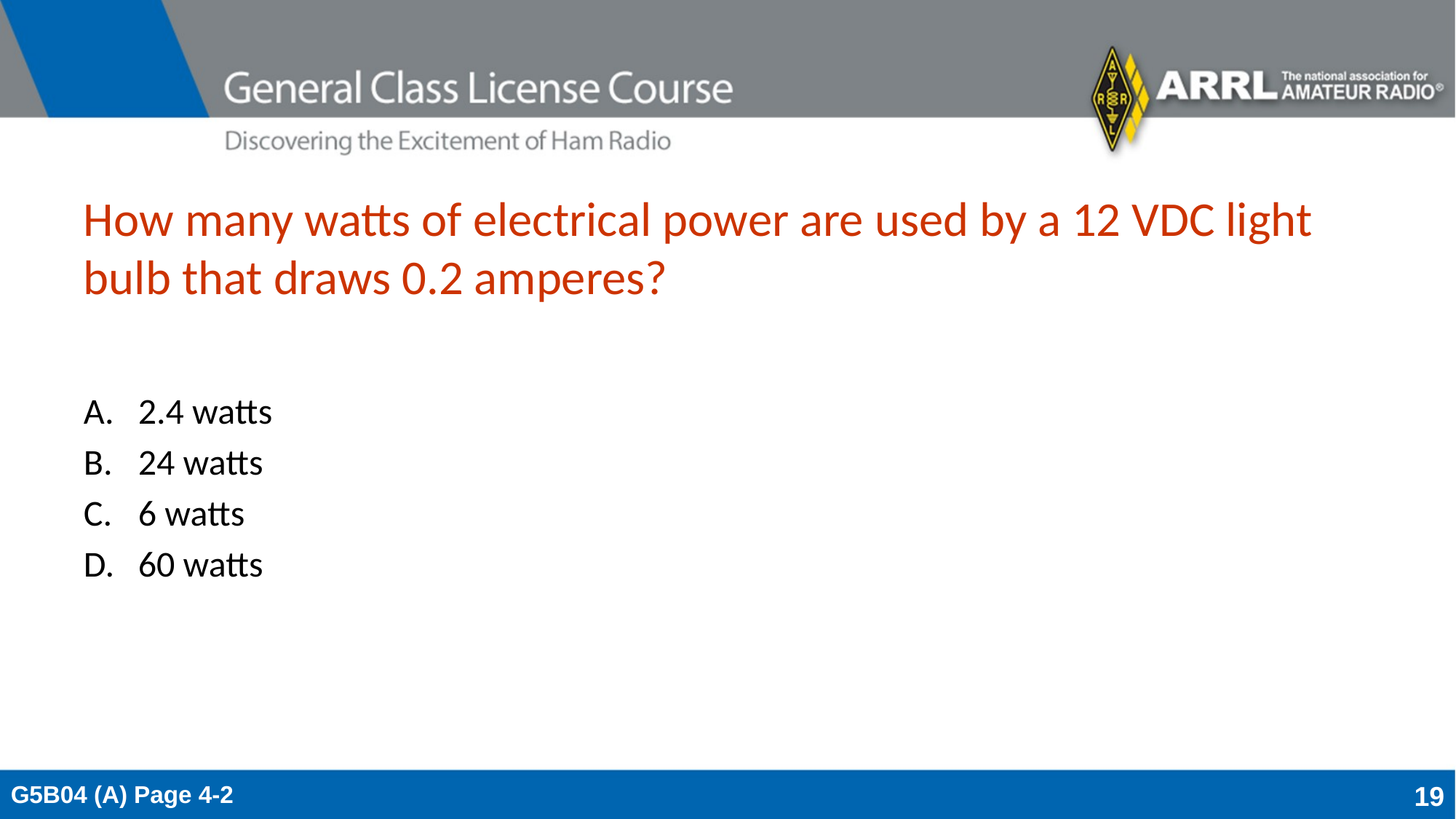

# How many watts of electrical power are used by a 12 VDC light bulb that draws 0.2 amperes?
2.4 watts
24 watts
6 watts
60 watts
G5B04 (A) Page 4-2
19